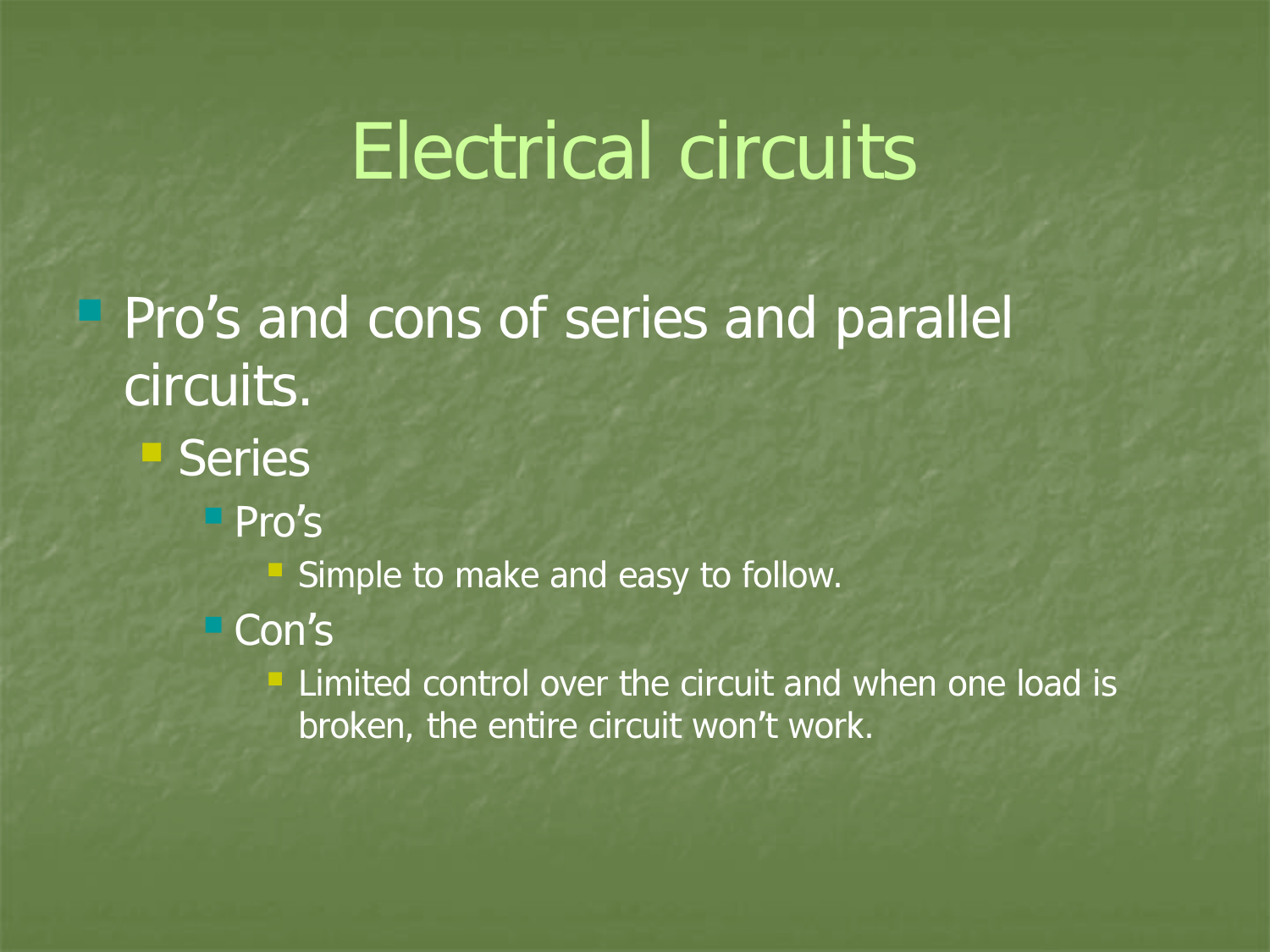

# Electrical circuits
Pro’s and cons of series and parallel circuits.
Series
Pro’s
Simple to make and easy to follow.
Con’s
Limited control over the circuit and when one load is broken, the entire circuit won’t work.